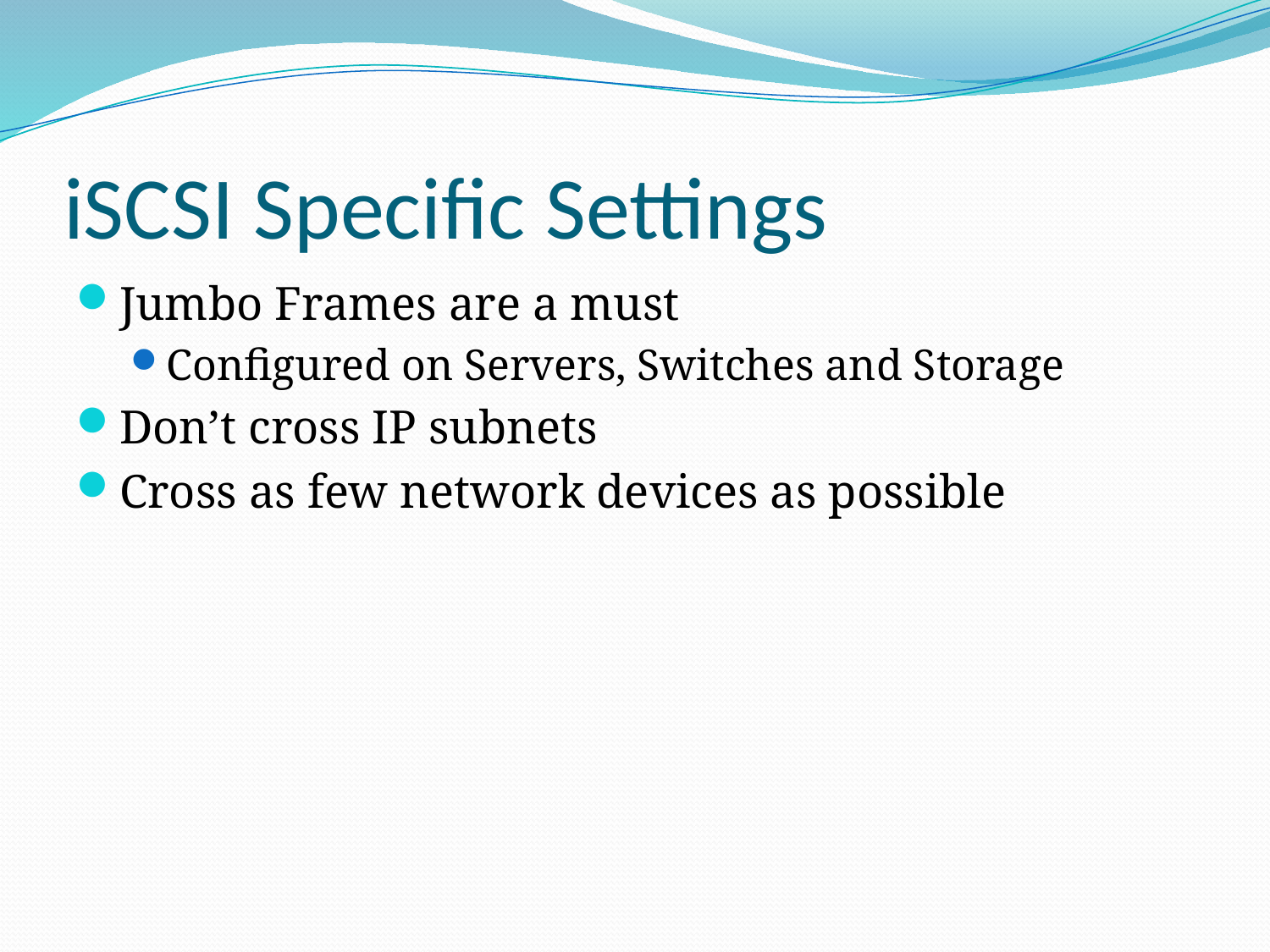

# iSCSI Specific Settings
Jumbo Frames are a must
Configured on Servers, Switches and Storage
Don’t cross IP subnets
Cross as few network devices as possible